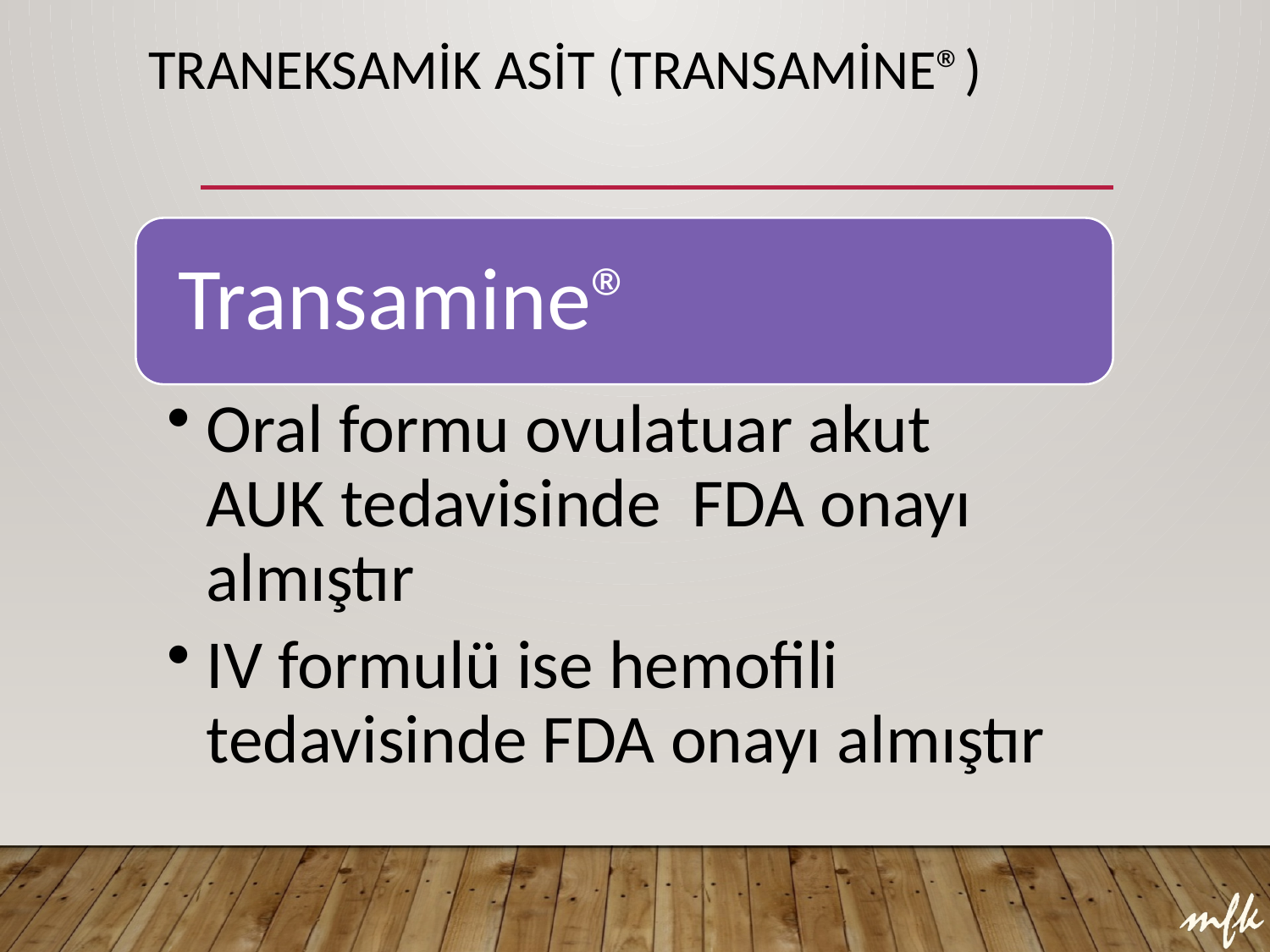

# Traneksamik Asit (Transamine®)
Transamine®
Oral formu ovulatuar akut AUK tedavisinde  FDA onayı almıştır
IV formulü ise hemofili tedavisinde FDA onayı almıştır